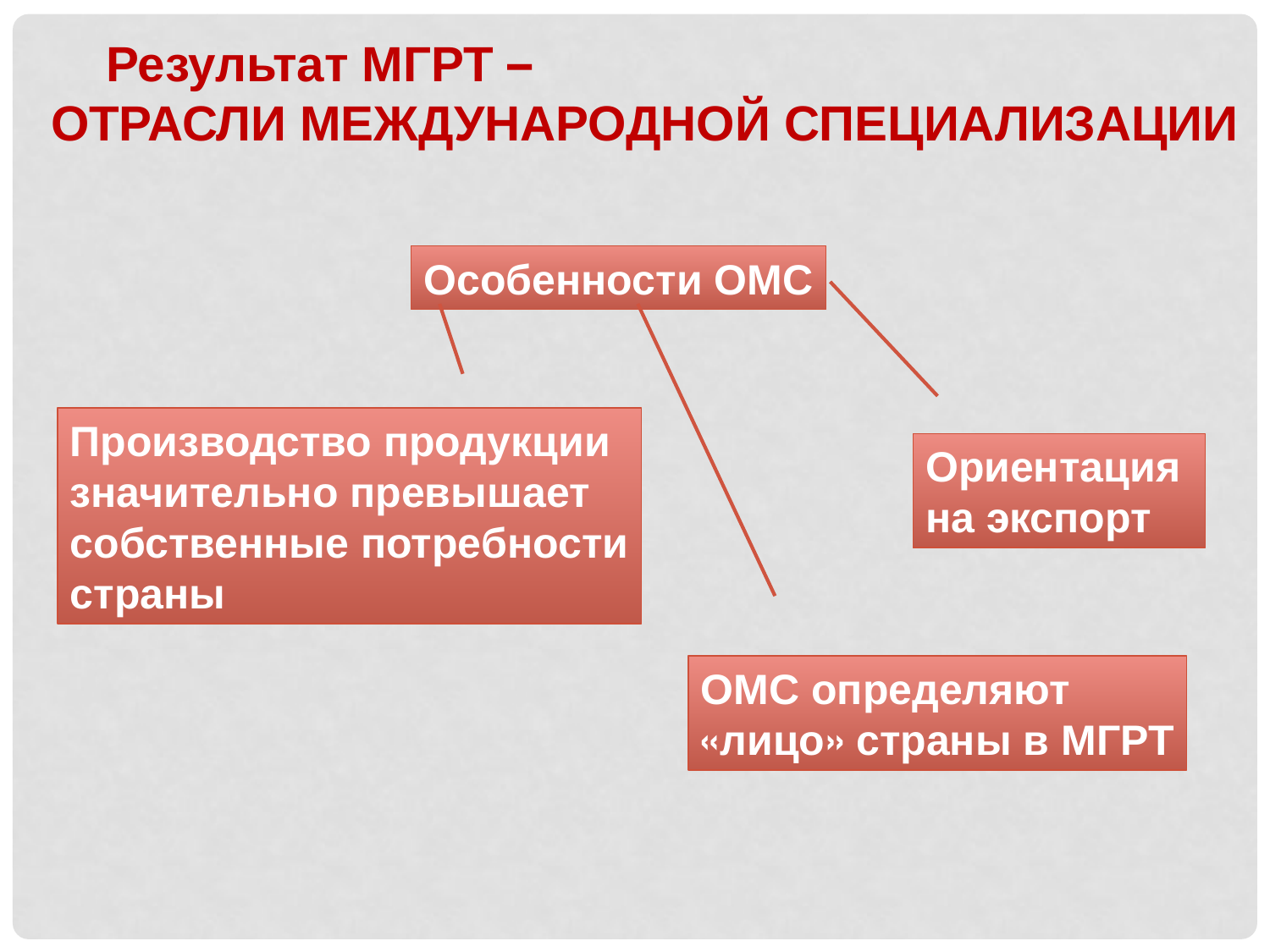

Результат МГРТ –
 ОТРАСЛИ МЕЖДУНАРОДНОЙ СПЕЦИАЛИЗАЦИИ
Особенности ОМС
Производство продукции
значительно превышает
собственные потребности
страны
Ориентация
на экспорт
ОМС определяют
«лицо» страны в МГРТ